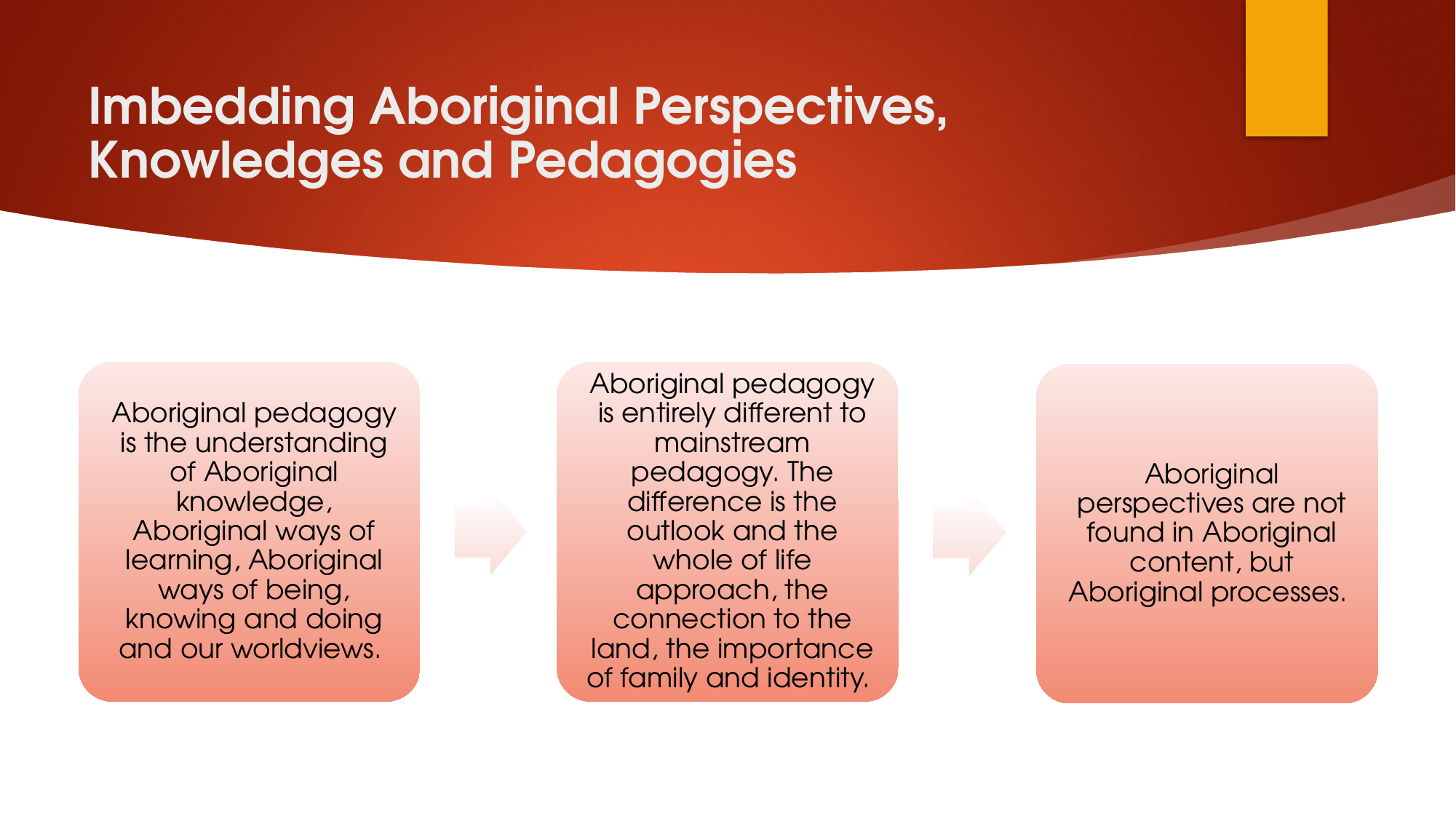

# Imbedding Aboriginal Perspectives, Knowledges and Pedagogies

Aboriginal pedagogy is the understanding of Aboriginal knowledge, Aboriginal ways of learning, Aboriginal ways of being, knowing and doing and our worldviews.

Aboriginal pedagogy is entirely different to mainstream pedagogy. The difference is the outlook and the whole of life approach, the connection to the land, the importance of family and identity.

Aboriginal perspectives are not found in Aboriginal content, but Aboriginal processes.